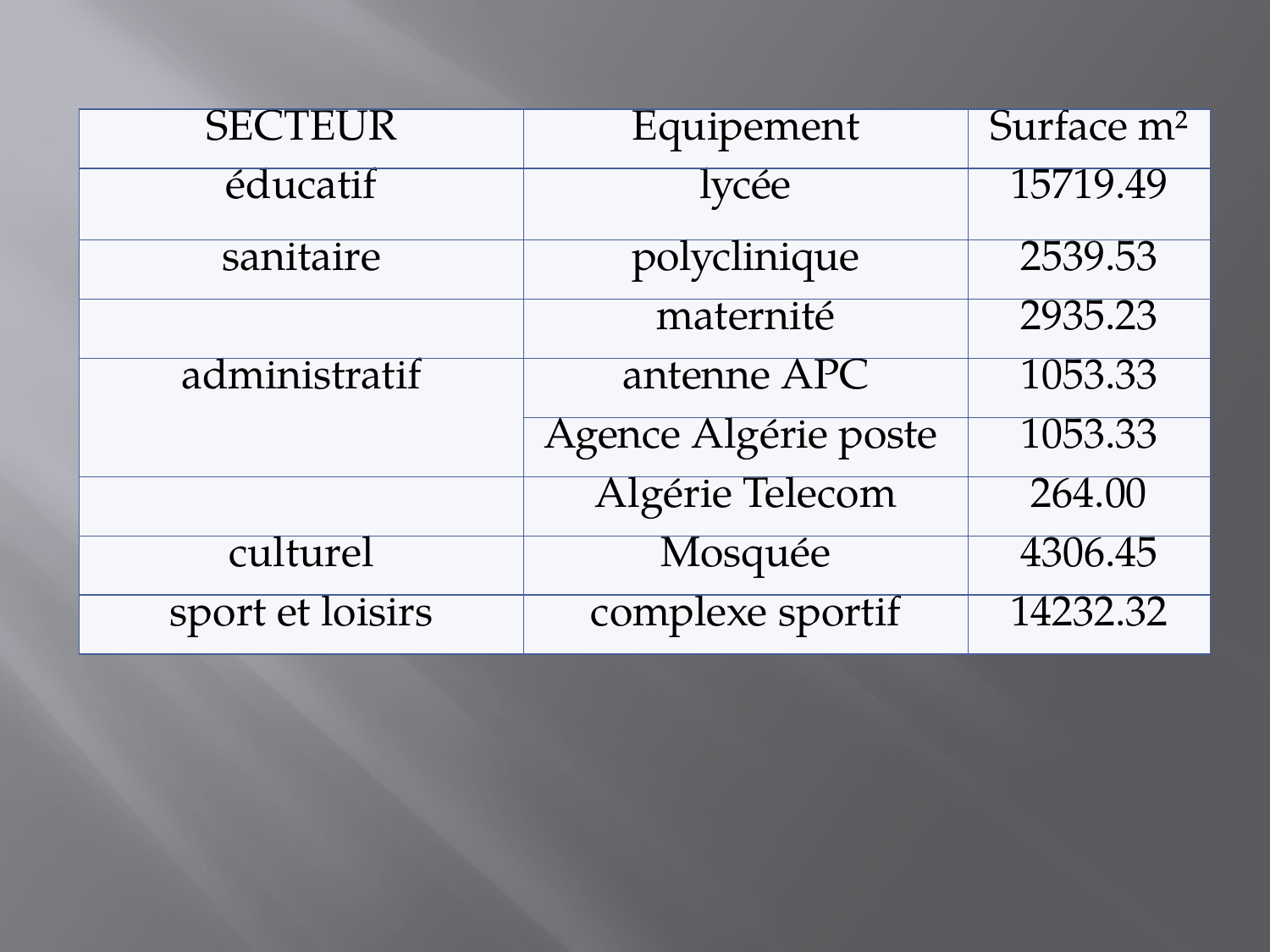

| SECTEUR | Equipement | Surface m² |
| --- | --- | --- |
| éducatif | lycée | 15719.49 |
| sanitaire | polyclinique | 2539.53 |
|  | maternité | 2935.23 |
| administratif | antenne APC | 1053.33 |
|  | Agence Algérie poste | 1053.33 |
|  | Algérie Telecom | 264.00 |
| culturel | Mosquée | 4306.45 |
| sport et loisirs | complexe sportif | 14232.32 |